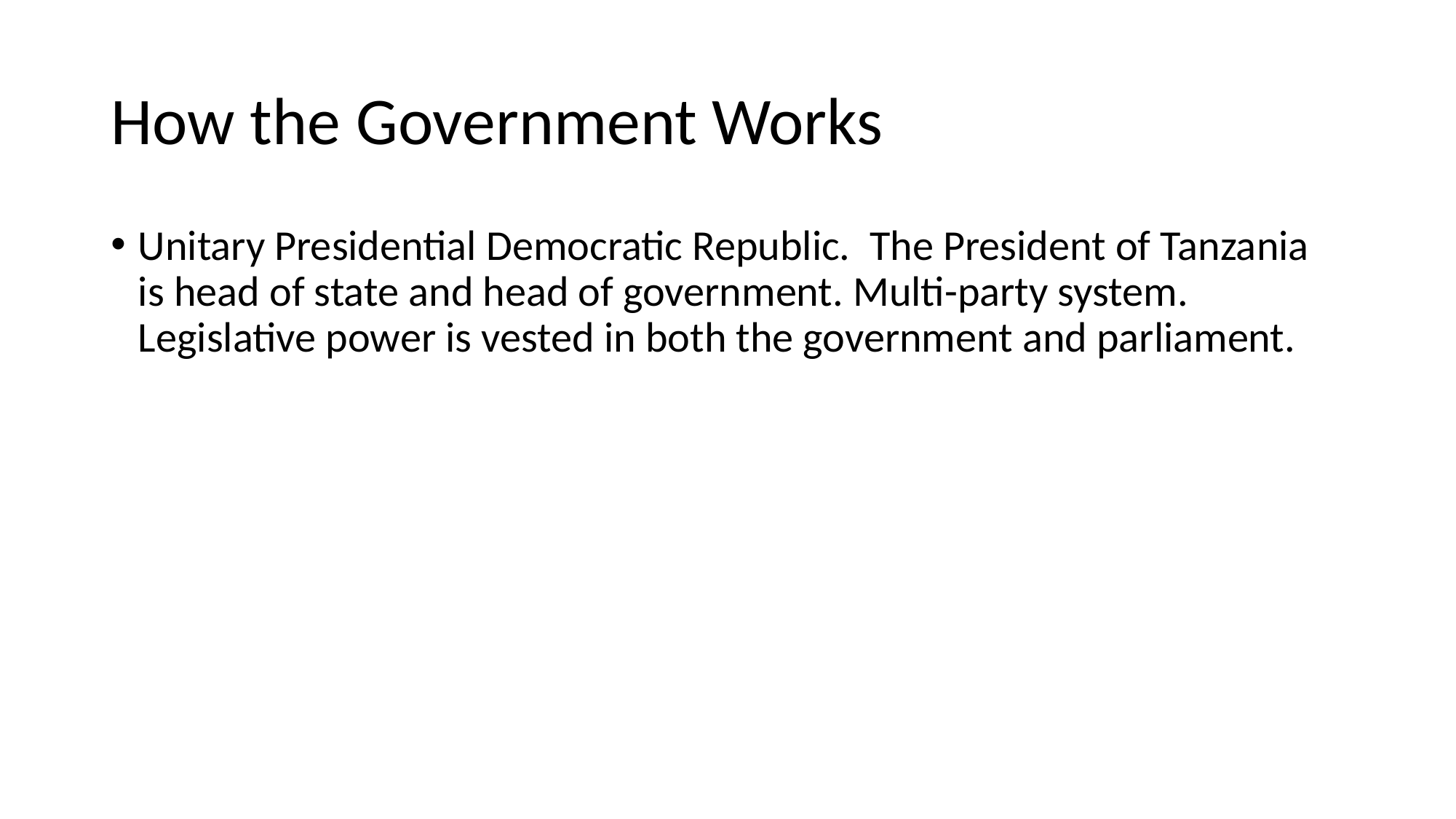

# How the Government Works
Unitary Presidential Democratic Republic.  The President of Tanzania is head of state and head of government. Multi-party system.  Legislative power is vested in both the government and parliament.